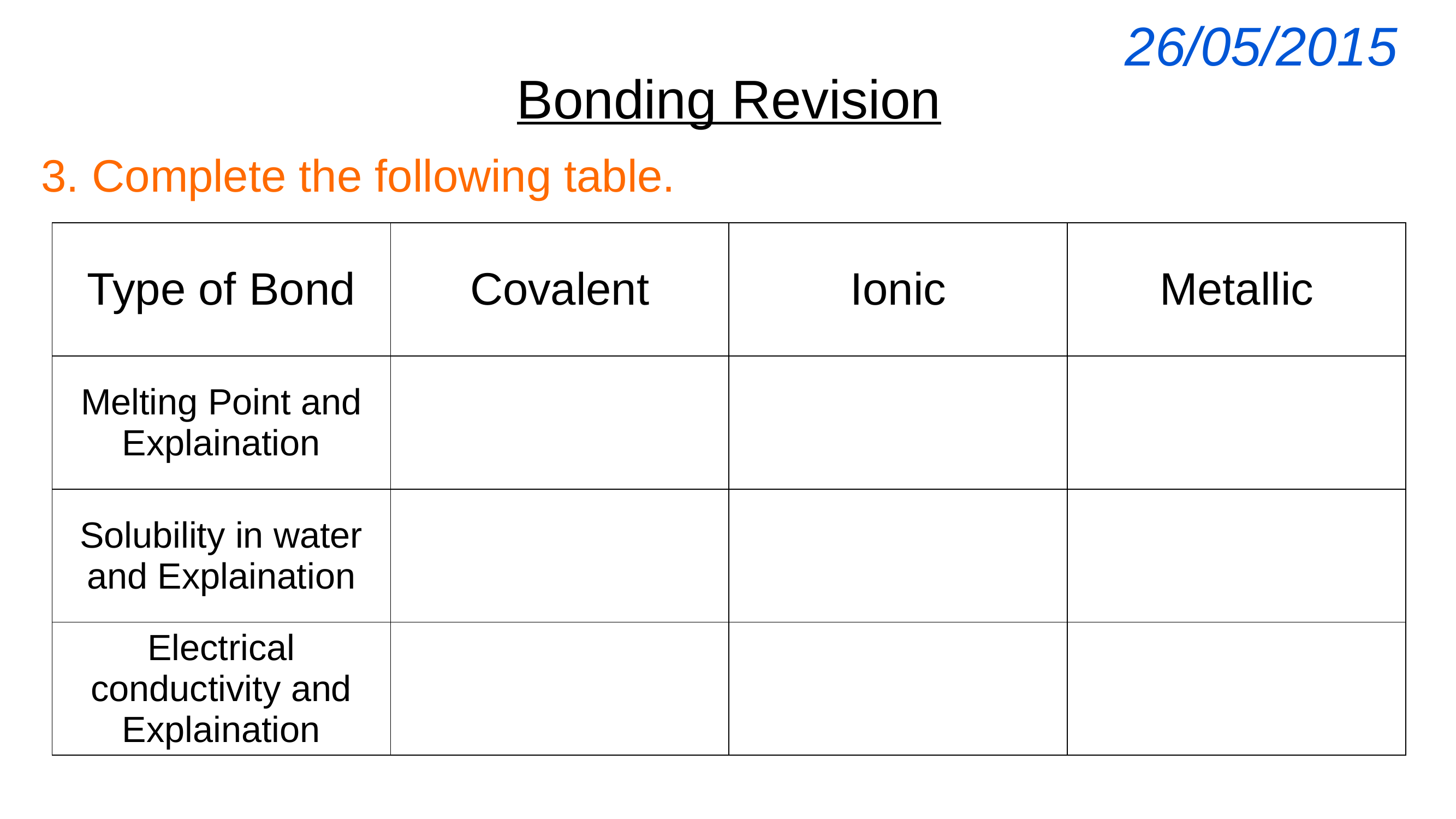

| 26/05/2015 |
| --- |
Bonding Revision
Complete the following table.
| Type of Bond | Covalent | Ionic | Metallic |
| --- | --- | --- | --- |
| Melting Point and Explaination |  |  |  |
| Solubility in water and Explaination |  |  |  |
| Electrical conductivity and Explaination |  |  |  |